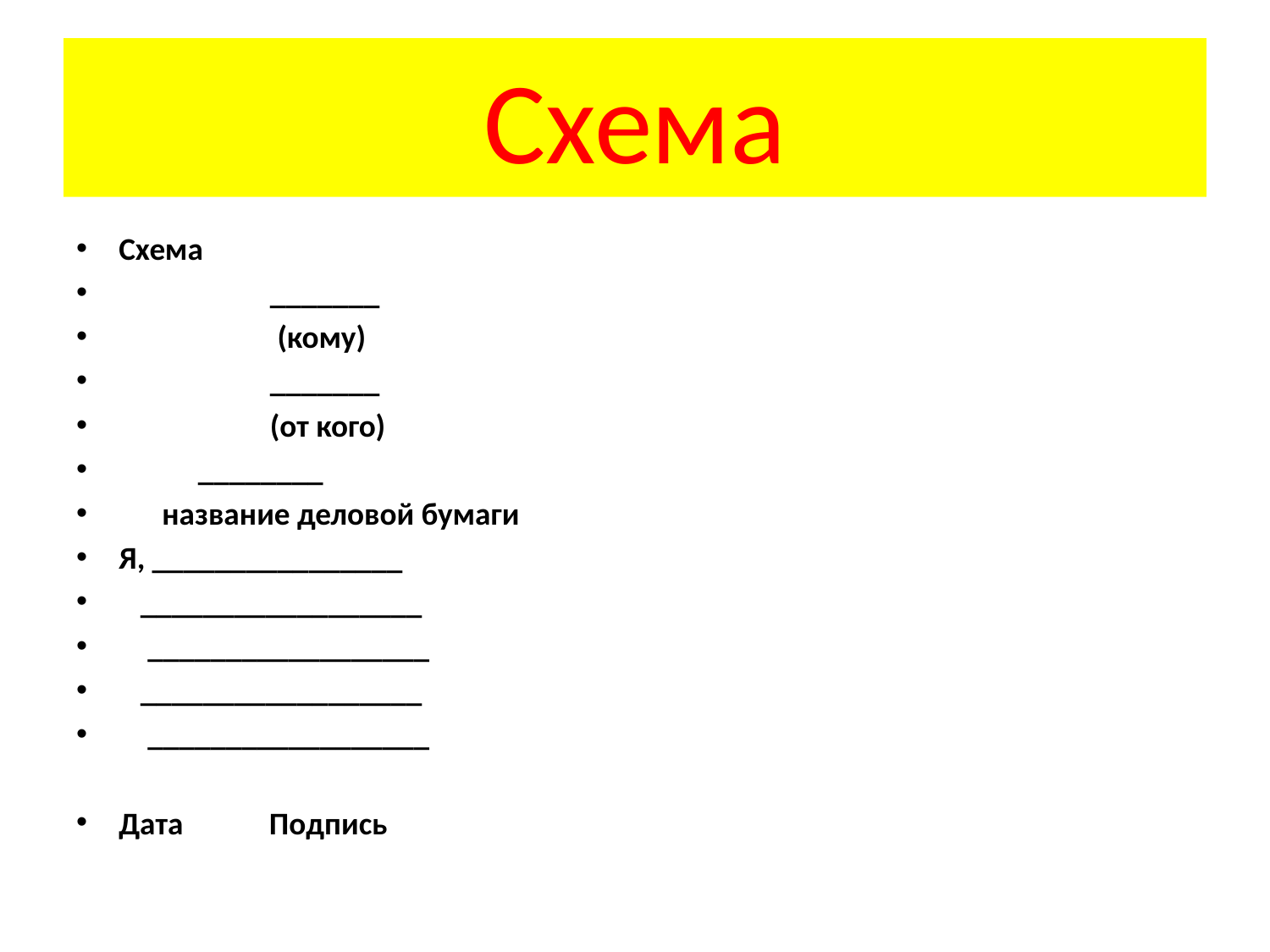

# Схема
Схема
                     _______
                      (кому)
                     _______
                     (от кого)
           ________
      название деловой бумаги
Я, ________________
   __________________
    __________________
   __________________
    __________________

Дата            Подпись